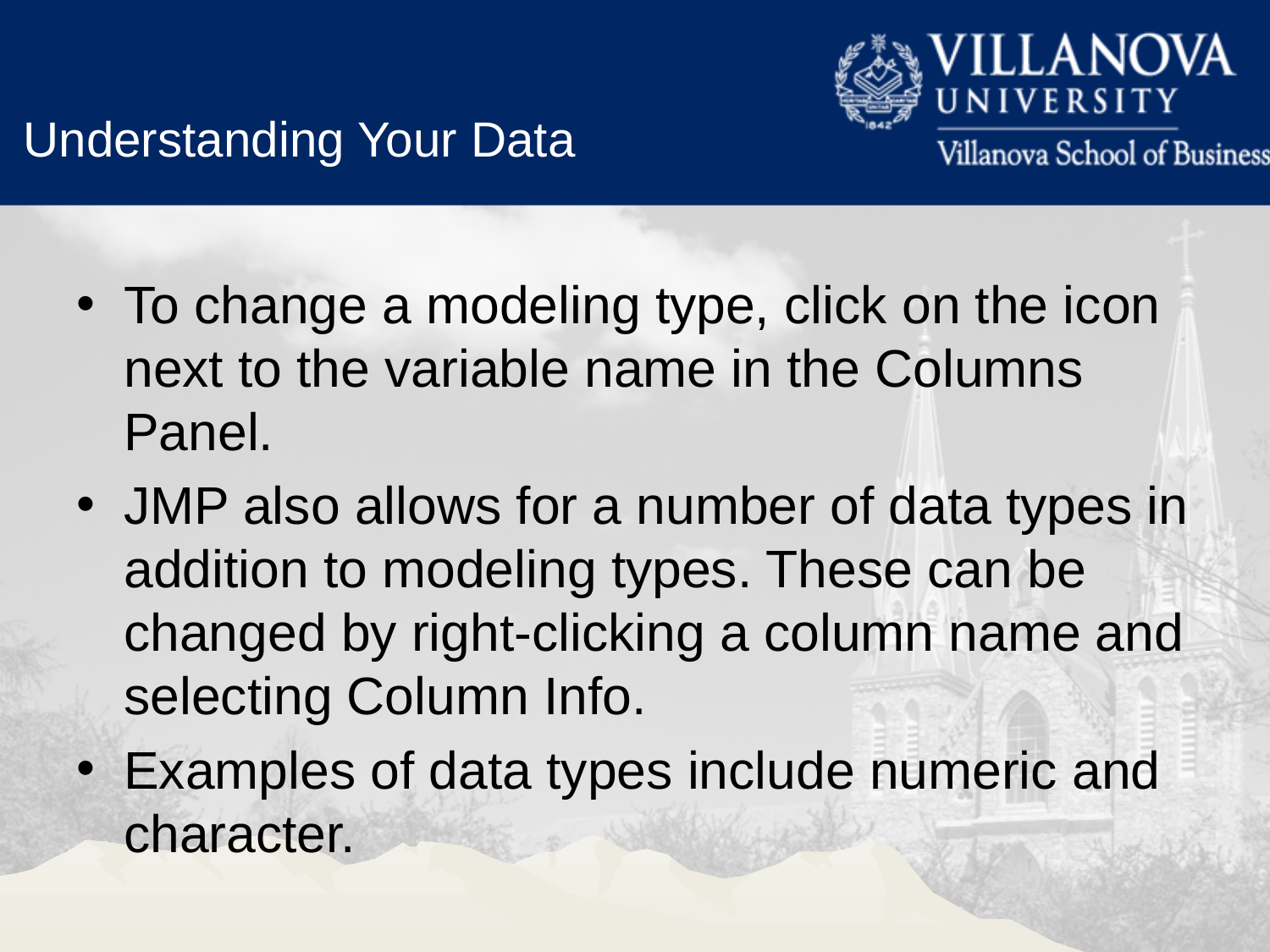

Understanding Your Data
To change a modeling type, click on the icon next to the variable name in the Columns Panel.
JMP also allows for a number of data types in addition to modeling types. These can be changed by right-clicking a column name and selecting Column Info.
Examples of data types include numeric and character.